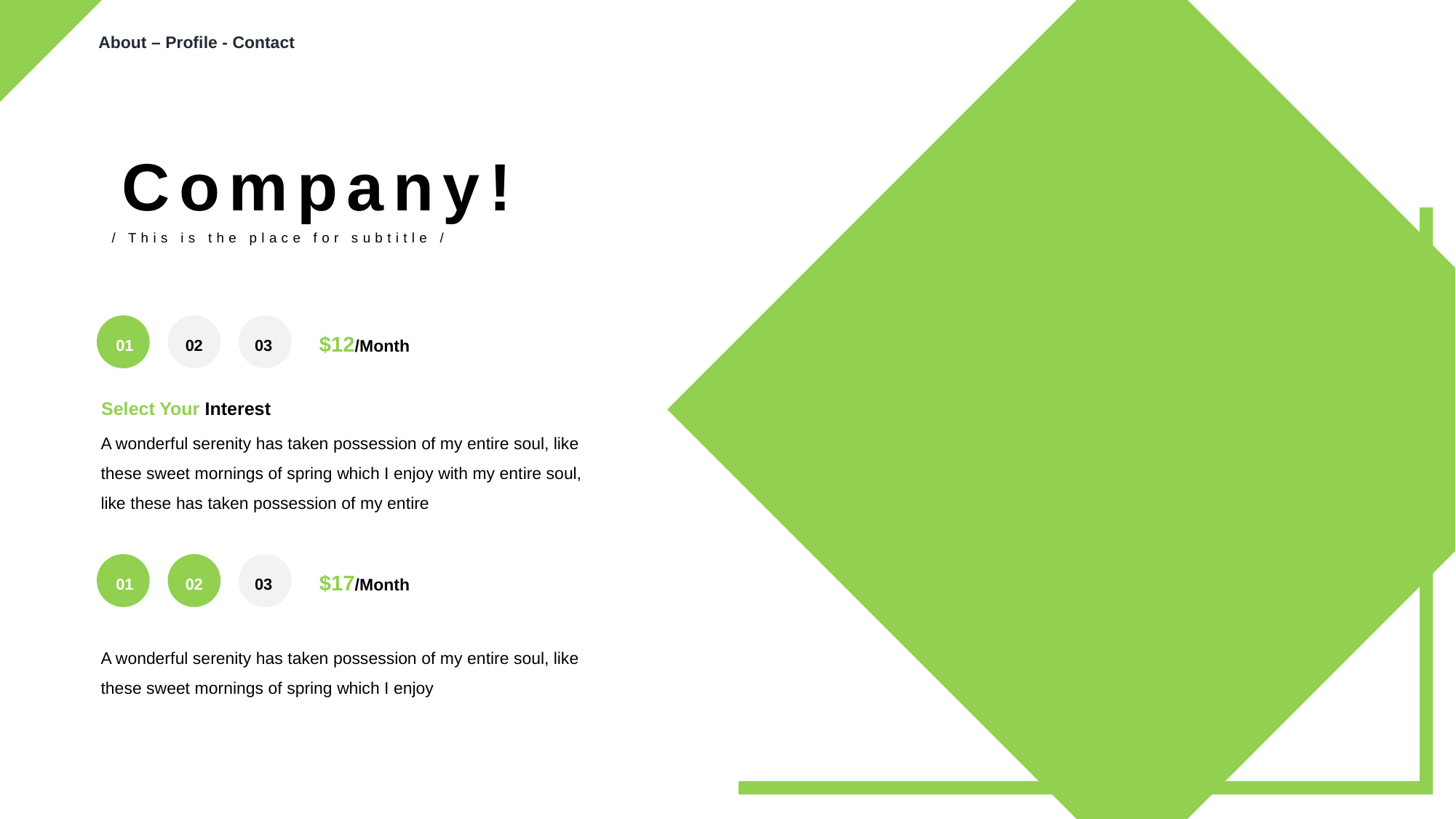

About – Profile - Contact
Company!
/ This is the place for subtitle /

01
02
03
$12/Month
Select Your Interest
A wonderful serenity has taken possession of my entire soul, like these sweet mornings of spring which I enjoy with my entire soul, like these has taken possession of my entire

01
02
03
$17/Month
A wonderful serenity has taken possession of my entire soul, like these sweet mornings of spring which I enjoy